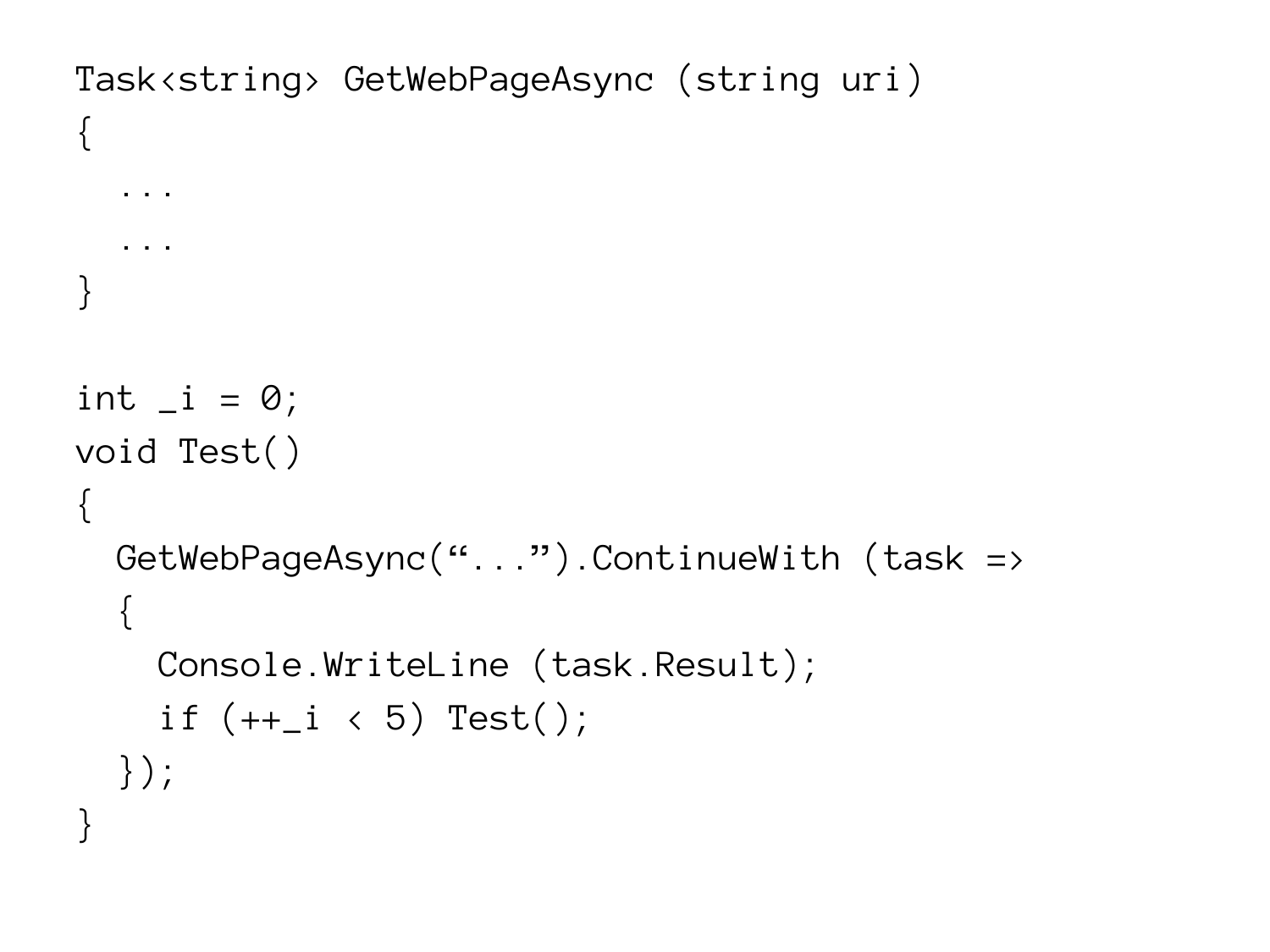

Task<string> GetWebPageAsync (string uri)
{
  ...
  ...
}

int _i = 0;
void Test()
{
  GetWebPageAsync(“...”).ContinueWith (task =>
  {
    Console.WriteLine (task.Result);
    if (++_i < 5) Test();
  });
}
(c) 2011 Microsoft. All rights reserved.